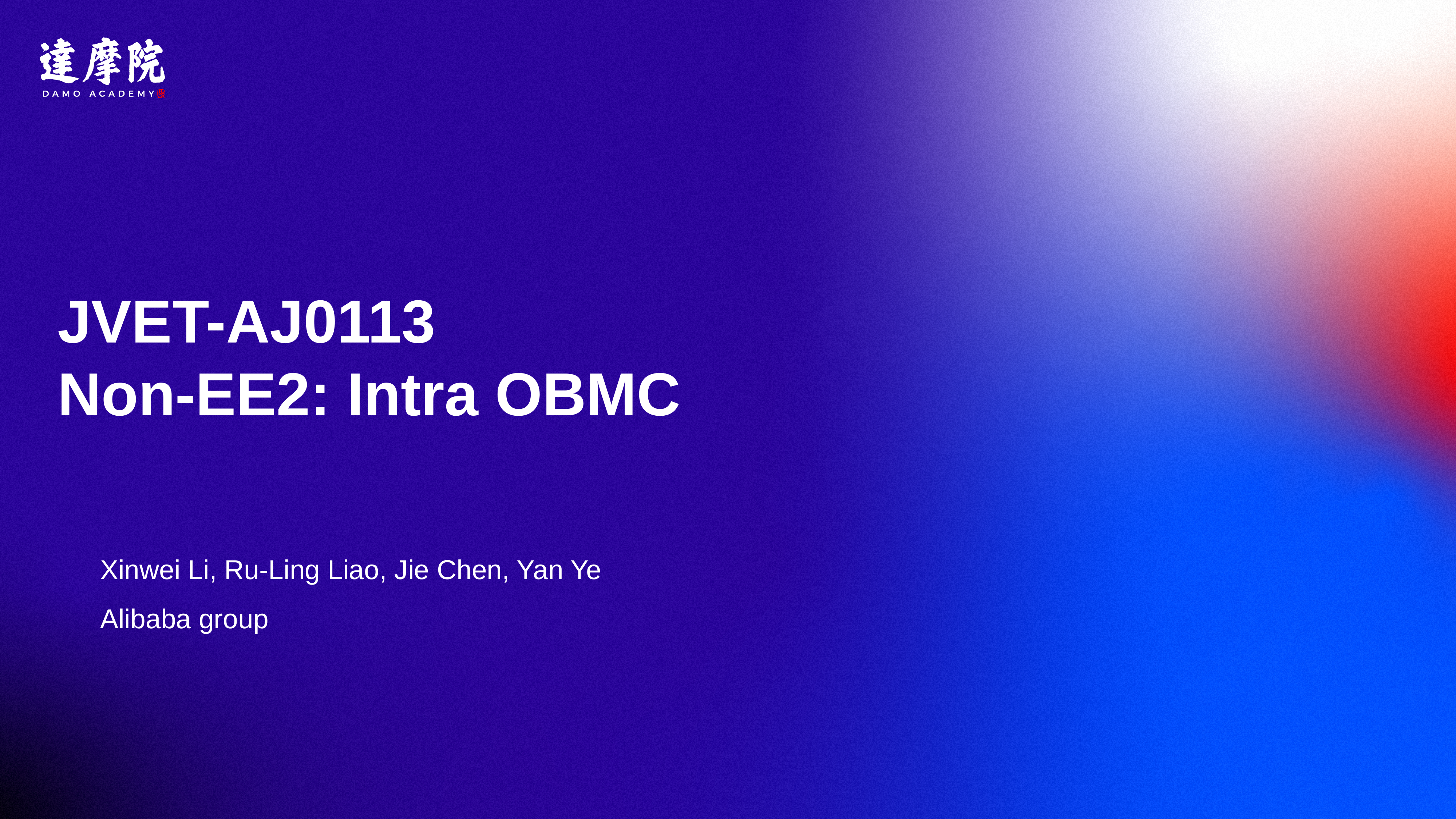

JVET-AJ0113
Non-EE2: Intra OBMC
Xinwei Li, Ru-Ling Liao, Jie Chen, Yan Ye
Alibaba group